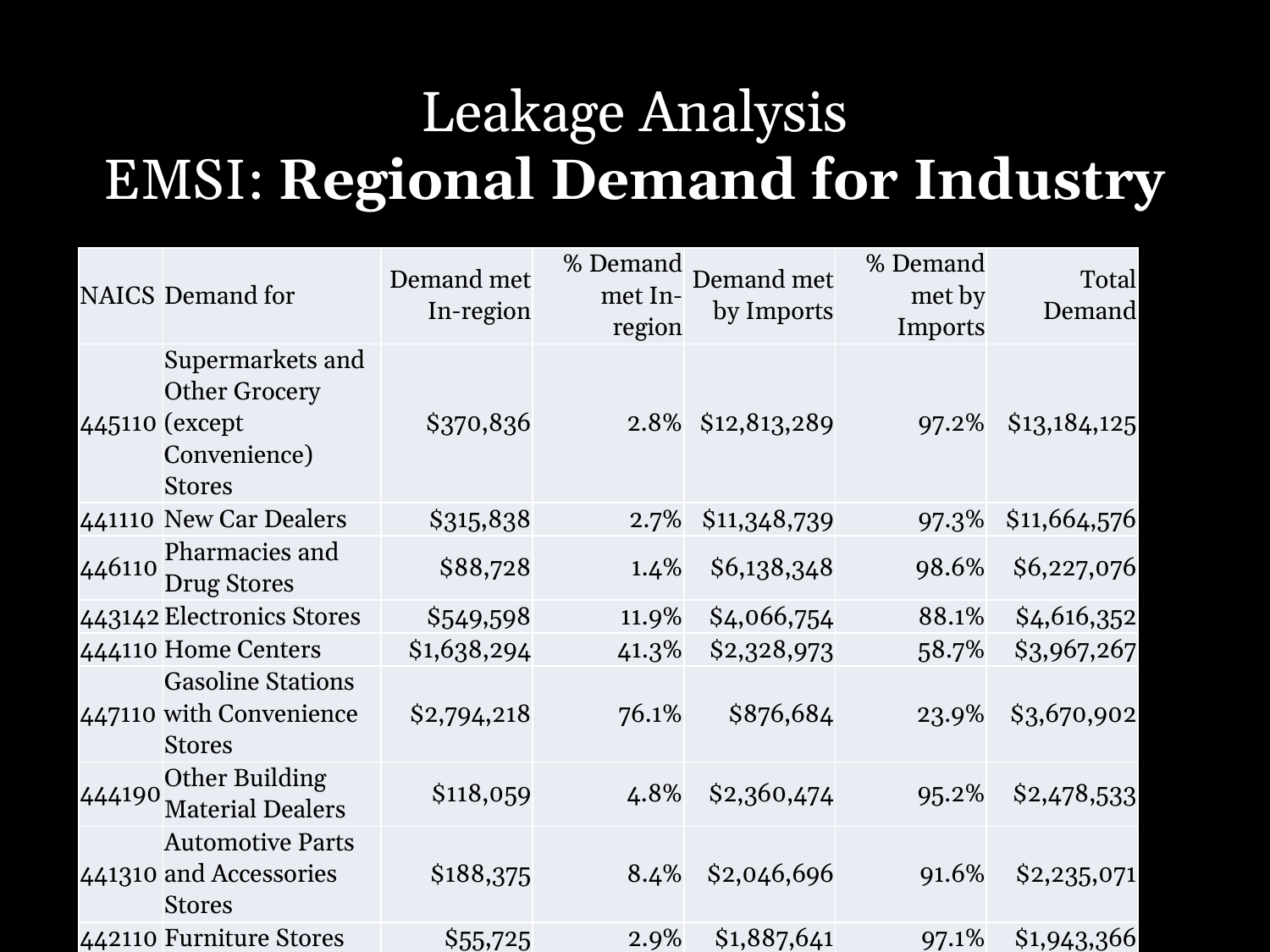

# Leakage Analysis EMSI: Regional Demand for Industry
| NAICS | Demand for | Demand met In-region | % Demand met In-region | Demand met by Imports | % Demand met by Imports | Total Demand |
| --- | --- | --- | --- | --- | --- | --- |
| 445110 | Supermarkets and Other Grocery (except Convenience) Stores | $370,836 | 2.8% | $12,813,289 | 97.2% | $13,184,125 |
| 441110 | New Car Dealers | $315,838 | 2.7% | $11,348,739 | 97.3% | $11,664,576 |
| 446110 | Pharmacies and Drug Stores | $88,728 | 1.4% | $6,138,348 | 98.6% | $6,227,076 |
| 443142 | Electronics Stores | $549,598 | 11.9% | $4,066,754 | 88.1% | $4,616,352 |
| 444110 | Home Centers | $1,638,294 | 41.3% | $2,328,973 | 58.7% | $3,967,267 |
| 447110 | Gasoline Stations with Convenience Stores | $2,794,218 | 76.1% | $876,684 | 23.9% | $3,670,902 |
| 444190 | Other Building Material Dealers | $118,059 | 4.8% | $2,360,474 | 95.2% | $2,478,533 |
| 441310 | Automotive Parts and Accessories Stores | $188,375 | 8.4% | $2,046,696 | 91.6% | $2,235,071 |
| 442110 | Furniture Stores | $55,725 | 2.9% | $1,887,641 | 97.1% | $1,943,366 |